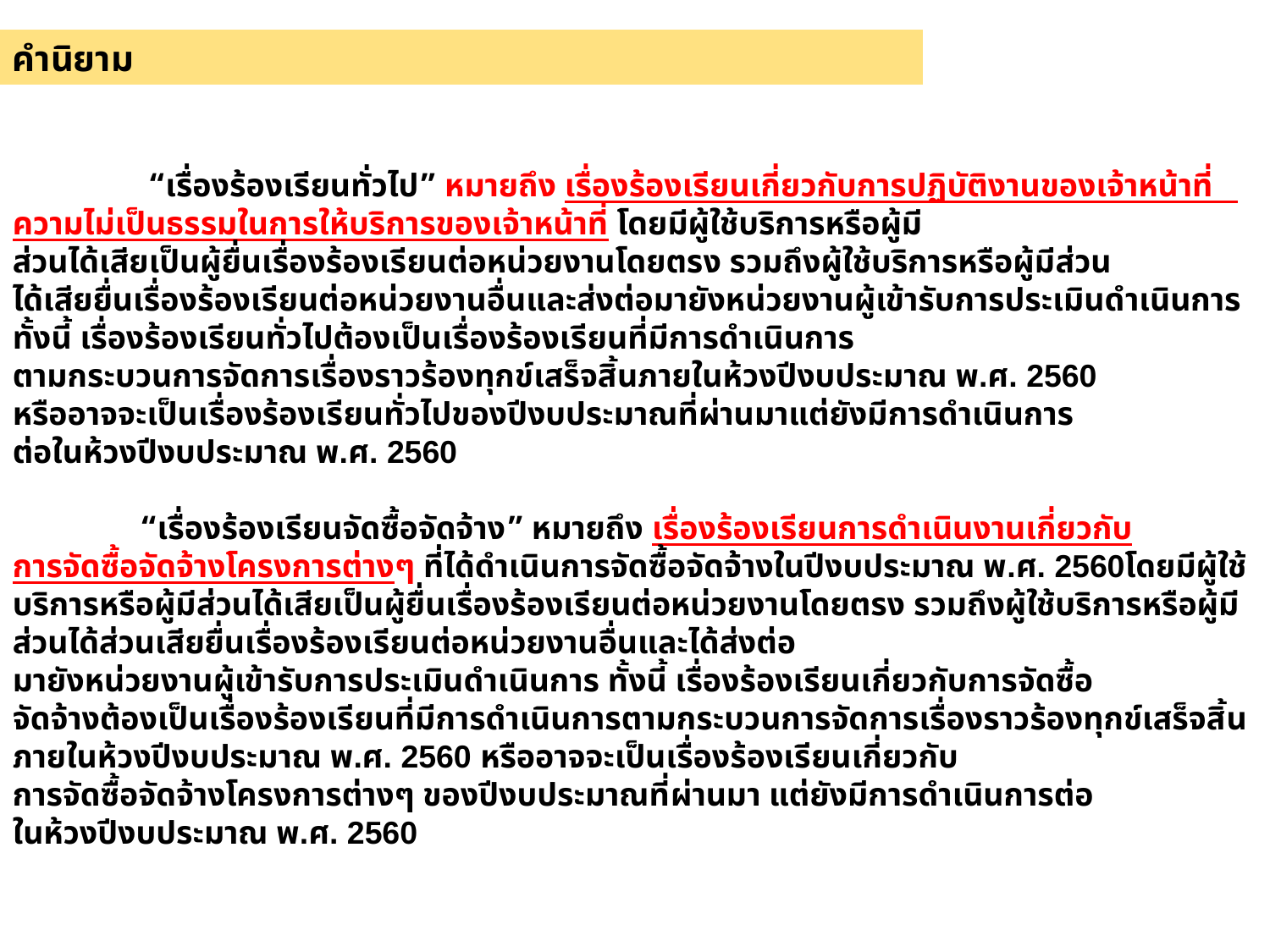

คำนิยาม
	 “เรื่องร้องเรียนทั่วไป” หมายถึง เรื่องร้องเรียนเกี่ยวกับการปฏิบัติงานของเจ้าหน้าที่    ความไม่เป็นธรรมในการให้บริการของเจ้าหน้าที่ โดยมีผู้ใช้บริการหรือผู้มี
ส่วนได้เสียเป็นผู้ยื่นเรื่องร้องเรียนต่อหน่วยงานโดยตรง รวมถึงผู้ใช้บริการหรือผู้มีส่วน
ได้เสียยื่นเรื่องร้องเรียนต่อหน่วยงานอื่นและส่งต่อมายังหน่วยงานผู้เข้ารับการประเมินดำเนินการ ทั้งนี้ เรื่องร้องเรียนทั่วไปต้องเป็นเรื่องร้องเรียนที่มีการดำเนินการ
ตามกระบวนการจัดการเรื่องราวร้องทุกข์เสร็จสิ้นภายในห้วงปีงบประมาณ พ.ศ. 2560
หรืออาจจะเป็นเรื่องร้องเรียนทั่วไปของปีงบประมาณที่ผ่านมาแต่ยังมีการดำเนินการ
ต่อในห้วงปีงบประมาณ พ.ศ. 2560

	“เรื่องร้องเรียนจัดซื้อจัดจ้าง” หมายถึง เรื่องร้องเรียนการดำเนินงานเกี่ยวกับ
การจัดซื้อจัดจ้างโครงการต่างๆ ที่ได้ดำเนินการจัดซื้อจัดจ้างในปีงบประมาณ พ.ศ. 2560โดยมีผู้ใช้บริการหรือผู้มีส่วนได้เสียเป็นผู้ยื่นเรื่องร้องเรียนต่อหน่วยงานโดยตรง รวมถึงผู้ใช้บริการหรือผู้มีส่วนได้ส่วนเสียยื่นเรื่องร้องเรียนต่อหน่วยงานอื่นและได้ส่งต่อ
มายังหน่วยงานผู้เข้ารับการประเมินดำเนินการ ทั้งนี้ เรื่องร้องเรียนเกี่ยวกับการจัดซื้อ
จัดจ้างต้องเป็นเรื่องร้องเรียนที่มีการดำเนินการตามกระบวนการจัดการเรื่องราวร้องทุกข์เสร็จสิ้นภายในห้วงปีงบประมาณ พ.ศ. 2560 หรืออาจจะเป็นเรื่องร้องเรียนเกี่ยวกับ
การจัดซื้อจัดจ้างโครงการต่างๆ ของปีงบประมาณที่ผ่านมา แต่ยังมีการดำเนินการต่อ
ในห้วงปีงบประมาณ พ.ศ. 2560